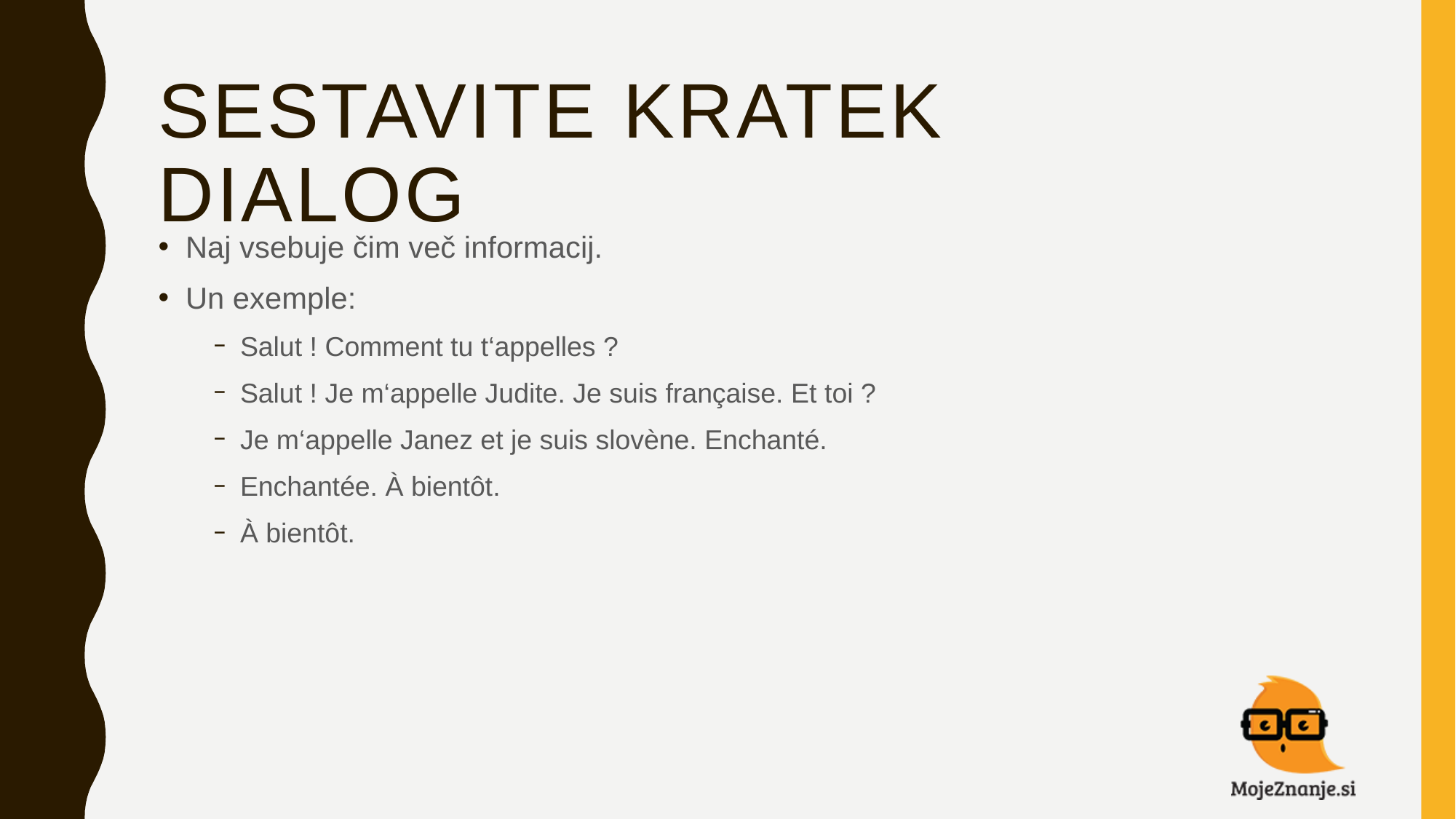

# Sestavite kratek dialog
Naj vsebuje čim več informacij.
Un exemple:
Salut ! Comment tu t‘appelles ?
Salut ! Je m‘appelle Judite. Je suis française. Et toi ?
Je m‘appelle Janez et je suis slovène. Enchanté.
Enchantée. À bientôt.
À bientôt.